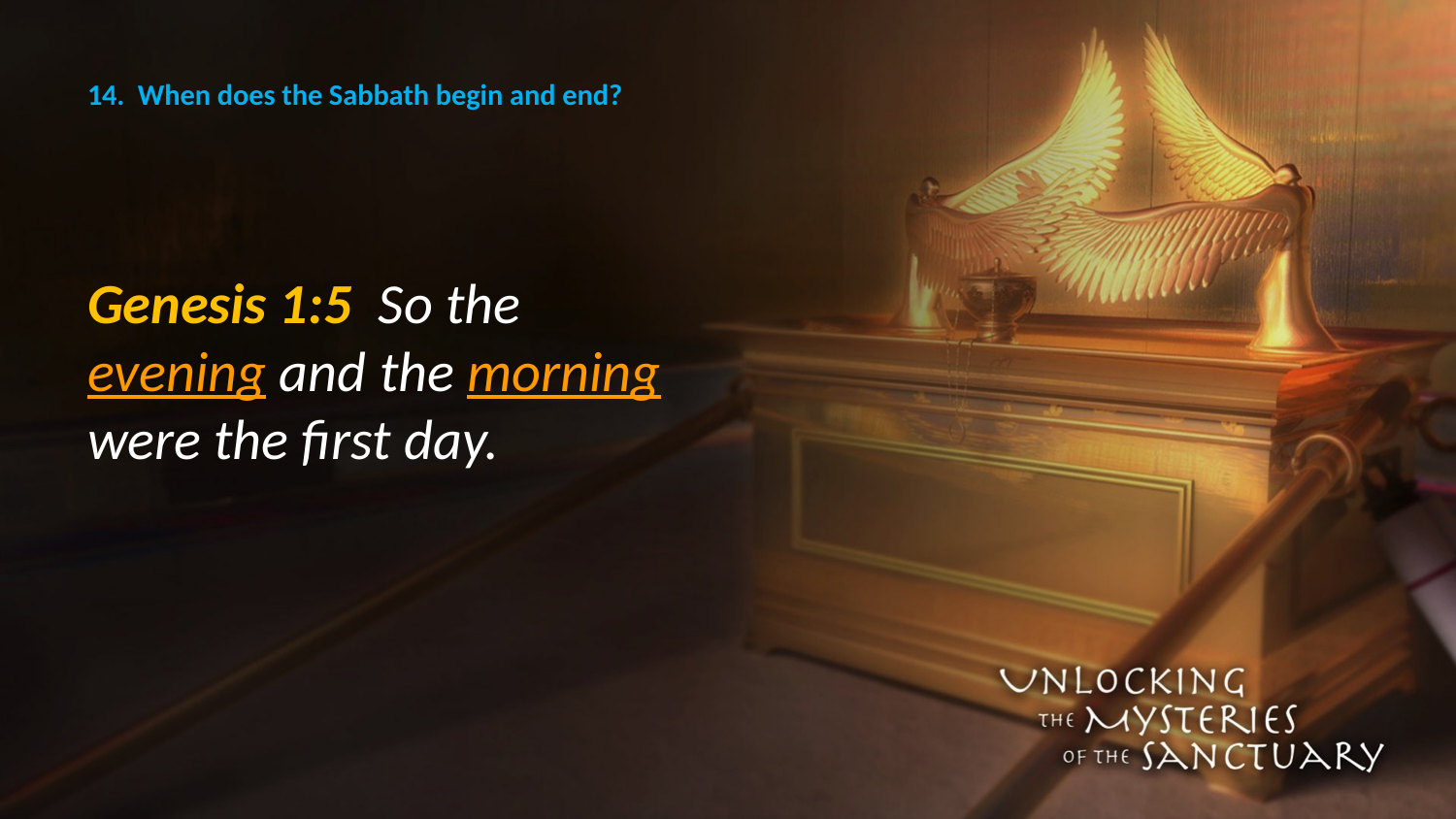

# 14.  When does the Sabbath begin and end?

Genesis 1:5  So the evening and the morning were the first day.